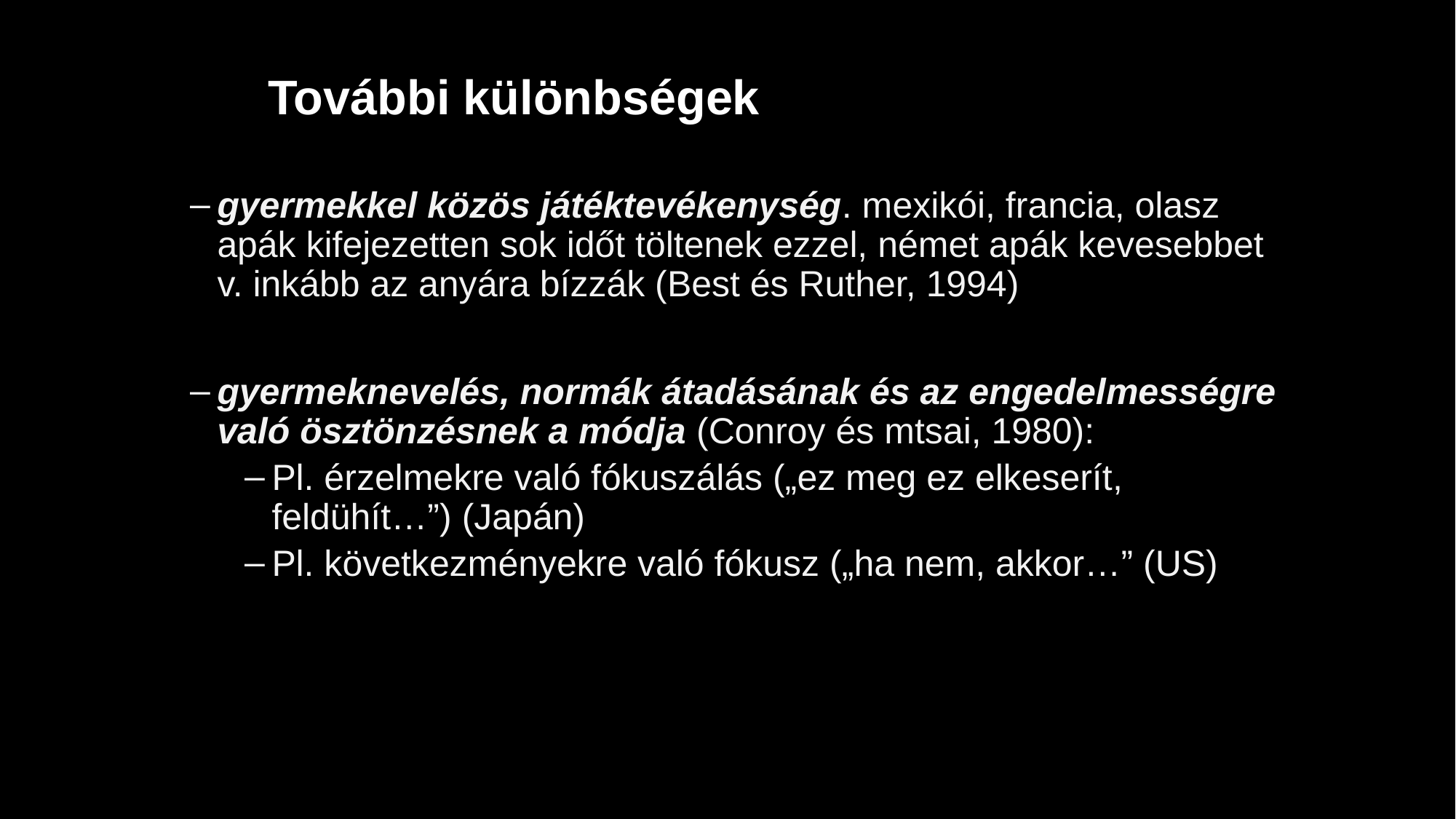

# További különbségek
gyermekkel közös játéktevékenység. mexikói, francia, olasz apák kifejezetten sok időt töltenek ezzel, német apák kevesebbet v. inkább az anyára bízzák (Best és Ruther, 1994)

gyermeknevelés, normák átadásának és az engedelmességre való ösztönzésnek a módja (Conroy és mtsai, 1980):
Pl. érzelmekre való fókuszálás („ez meg ez elkeserít, feldühít…”) (Japán)
Pl. következményekre való fókusz („ha nem, akkor…” (US)